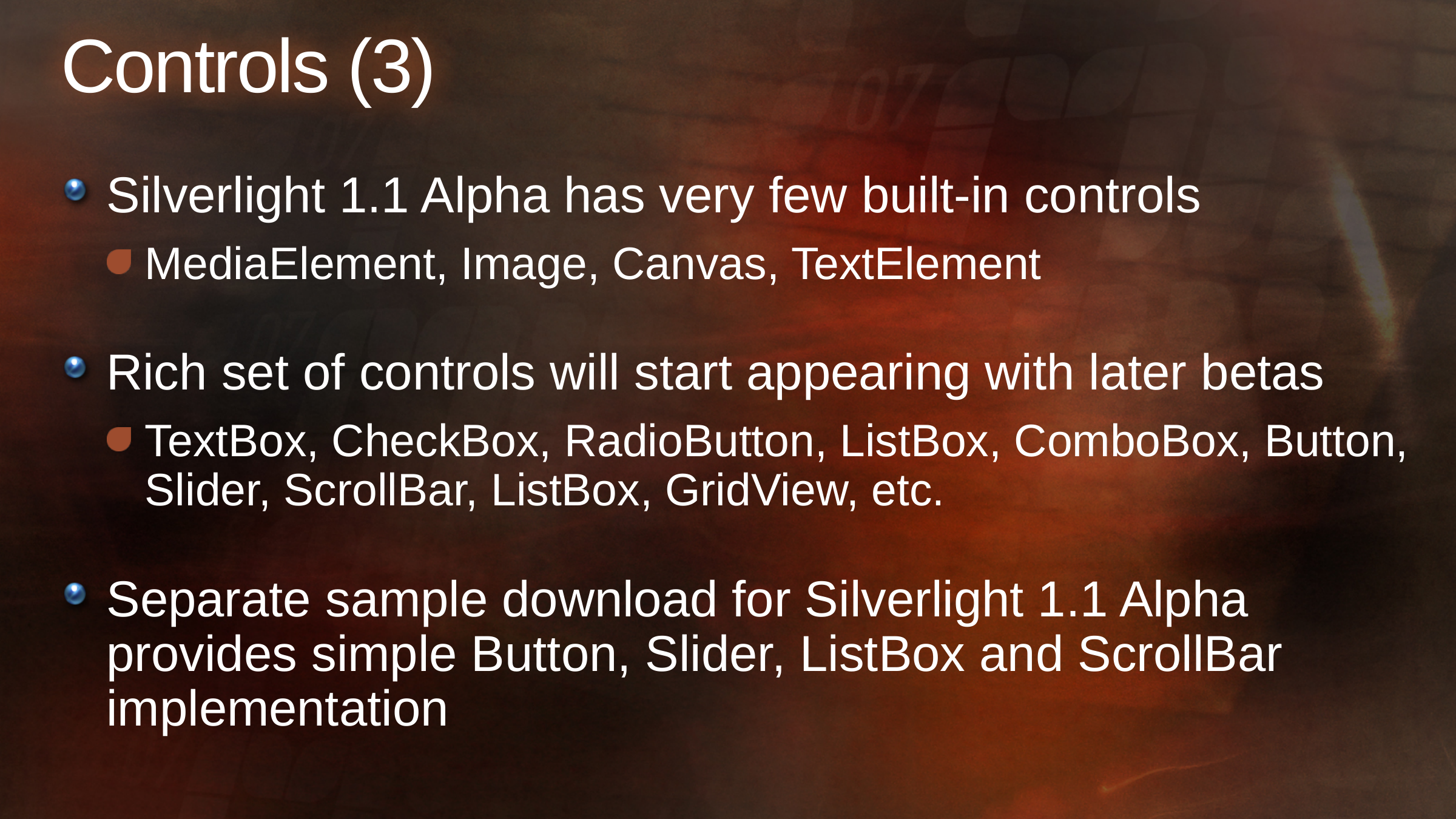

# Controls (3)
Silverlight 1.1 Alpha has very few built-in controls
MediaElement, Image, Canvas, TextElement

Rich set of controls will start appearing with later betas
TextBox, CheckBox, RadioButton, ListBox, ComboBox, Button, Slider, ScrollBar, ListBox, GridView, etc.

Separate sample download for Silverlight 1.1 Alpha provides simple Button, Slider, ListBox and ScrollBar implementation